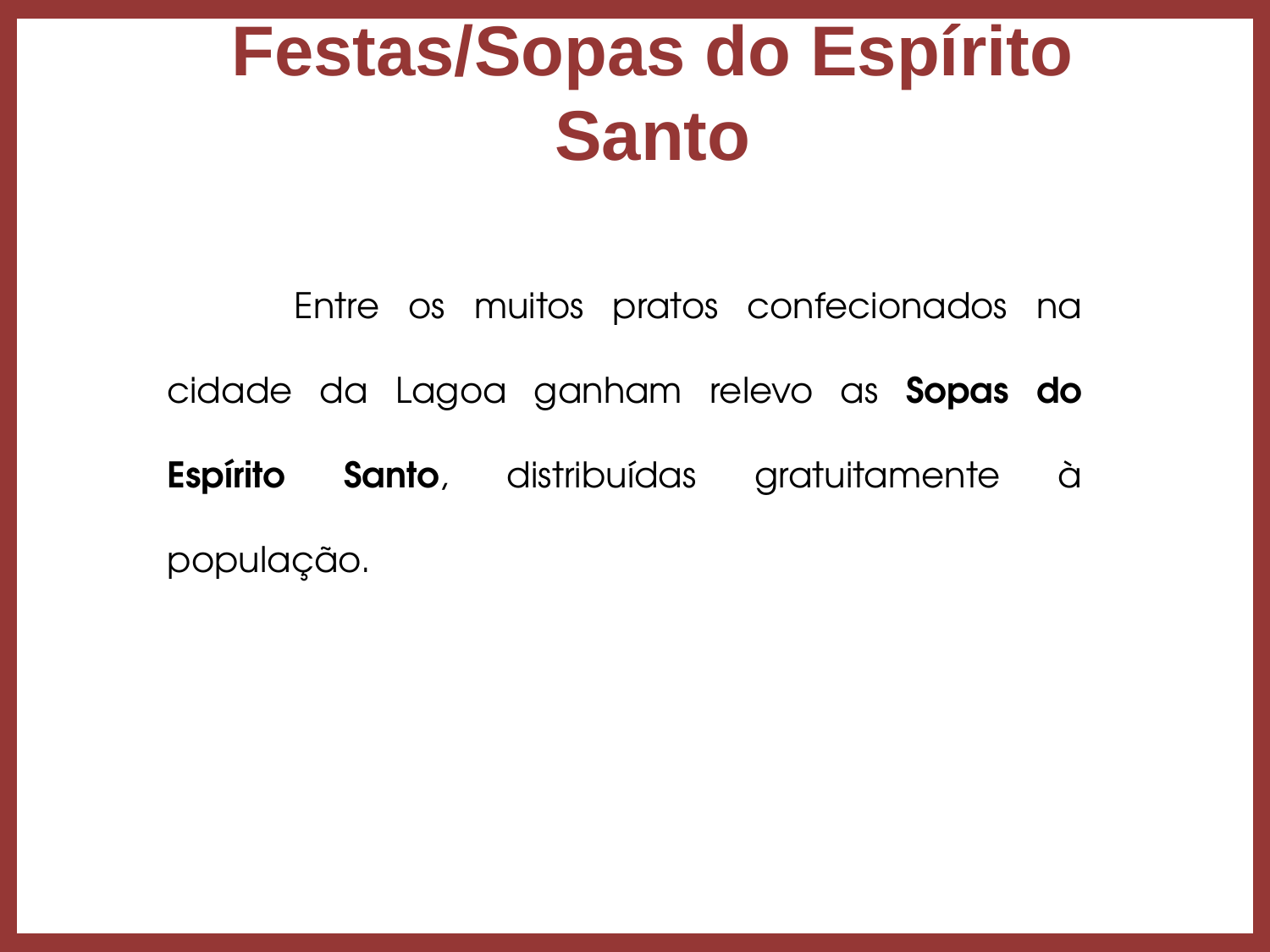

Festas/Sopas do Espírito Santo
	Entre os muitos pratos confecionados na cidade da Lagoa ganham relevo as Sopas do Espírito Santo, distribuídas gratuitamente à população.